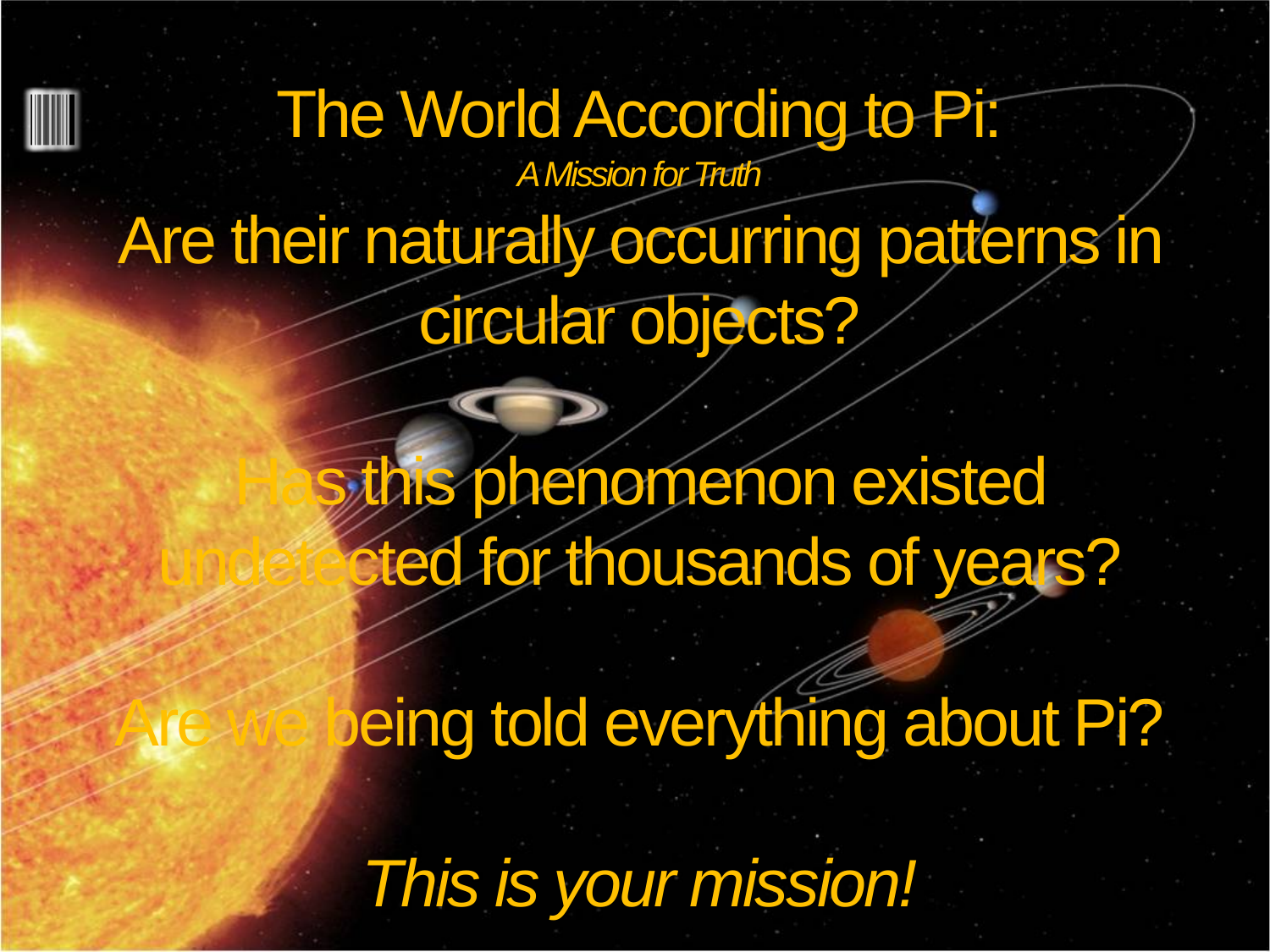

# The World According to Pi: A Mission for Truth
Are their naturally occurring patterns in circular objects?

Has this phenomenon existed undetected for thousands of years?

Are we being told everything about Pi?

This is your mission!